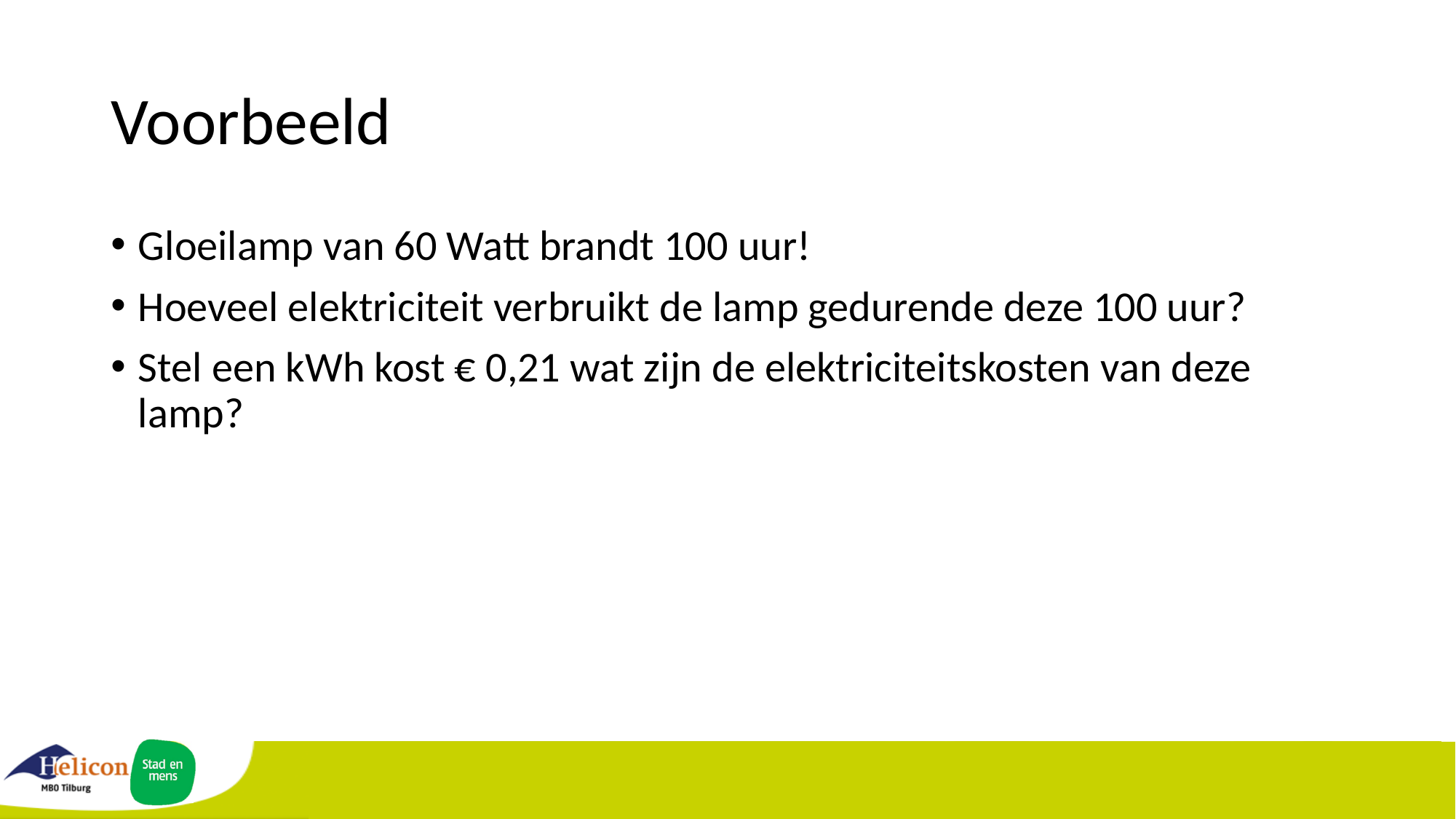

# Voorbeeld
Gloeilamp van 60 Watt brandt 100 uur!
Hoeveel elektriciteit verbruikt de lamp gedurende deze 100 uur?
Stel een kWh kost € 0,21 wat zijn de elektriciteitskosten van deze lamp?